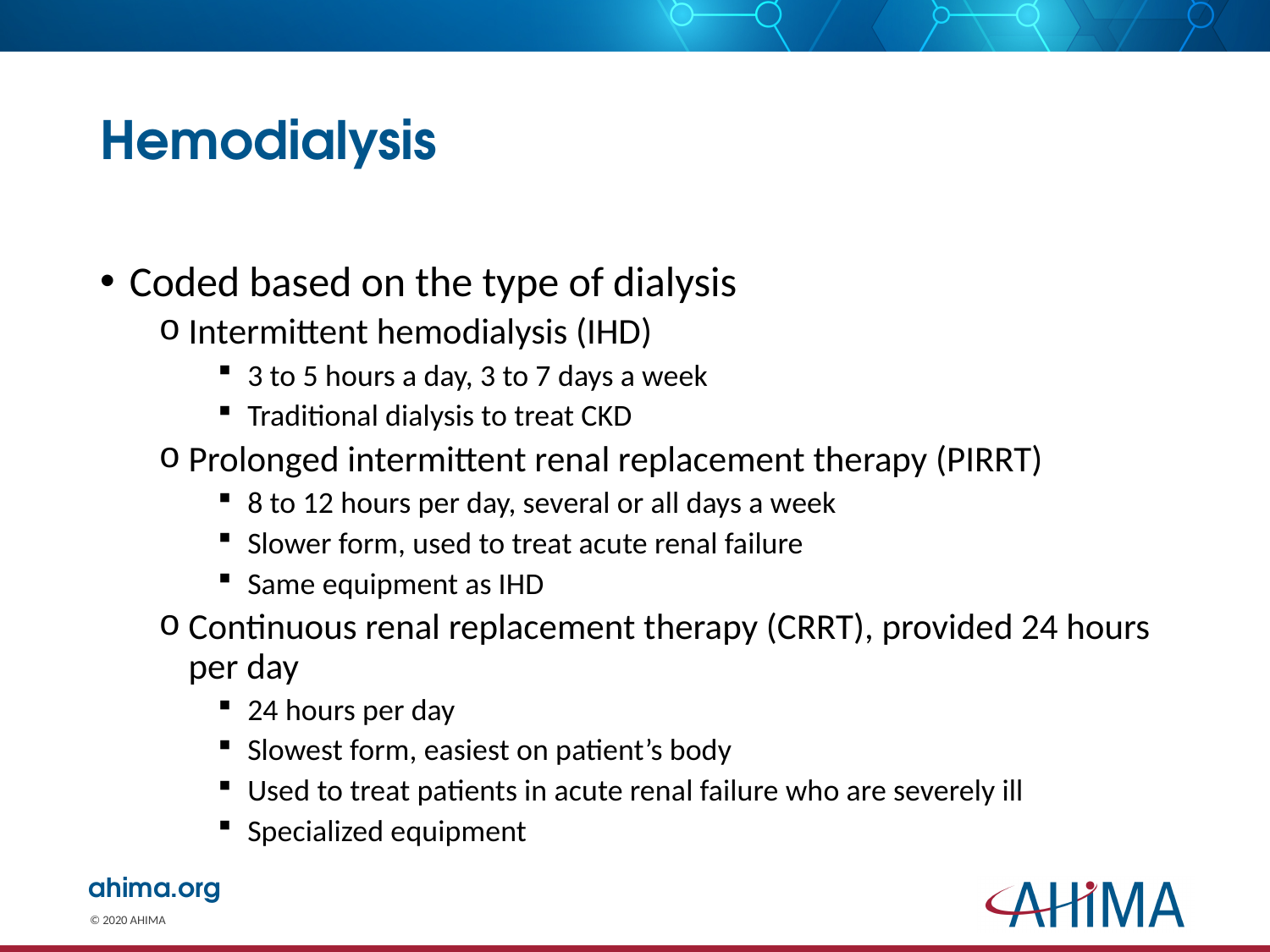

# Hemodialysis
Coded based on the type of dialysis
Intermittent hemodialysis (IHD)
3 to 5 hours a day, 3 to 7 days a week
Traditional dialysis to treat CKD
Prolonged intermittent renal replacement therapy (PIRRT)
8 to 12 hours per day, several or all days a week
Slower form, used to treat acute renal failure
Same equipment as IHD
Continuous renal replacement therapy (CRRT), provided 24 hours per day
24 hours per day
Slowest form, easiest on patient’s body
Used to treat patients in acute renal failure who are severely ill
Specialized equipment